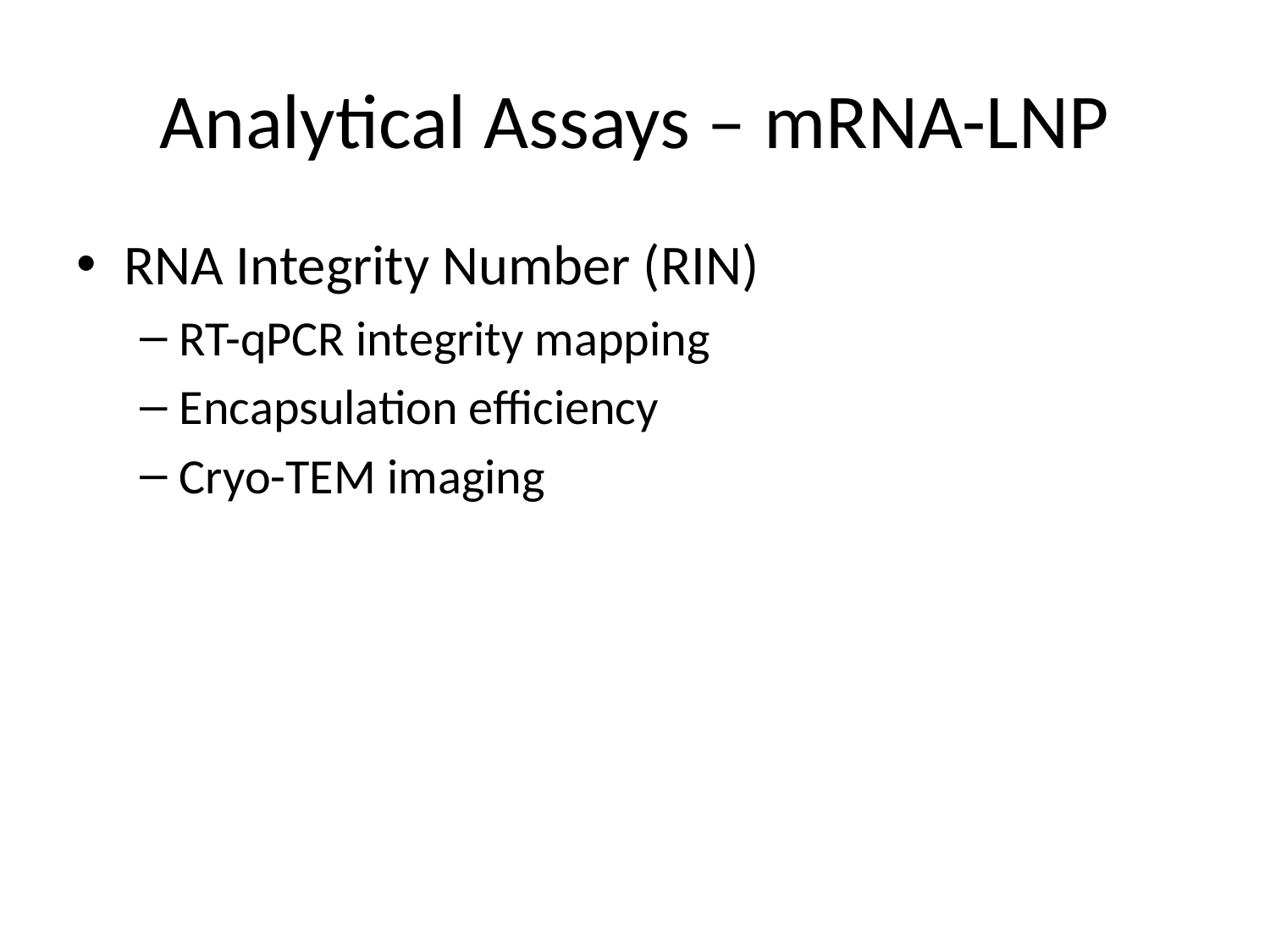

# Analytical Assays – mRNA-LNP
RNA Integrity Number (RIN)
RT-qPCR integrity mapping
Encapsulation efficiency
Cryo-TEM imaging